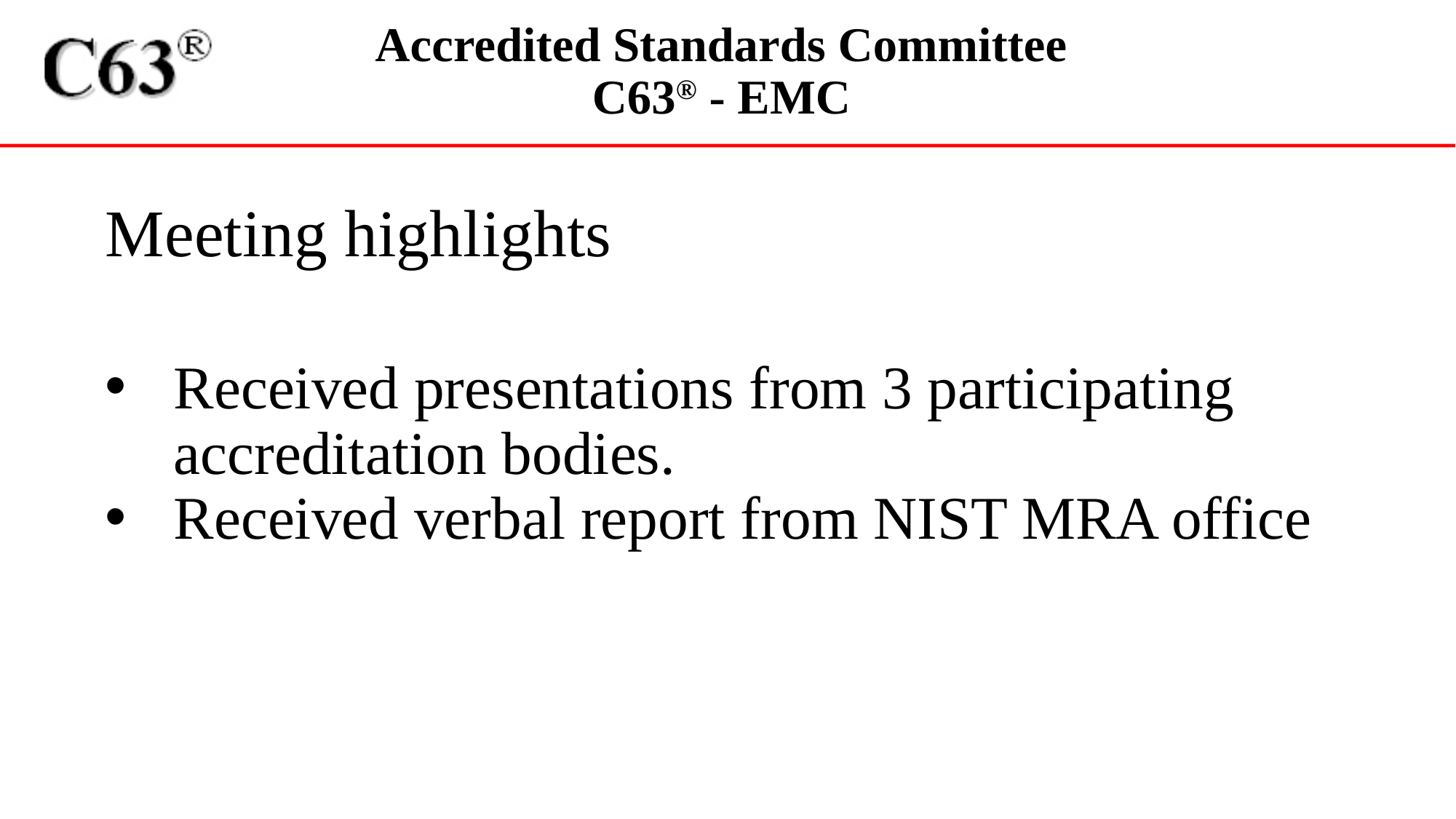

Meeting highlights
Received presentations from 3 participating accreditation bodies.
Received verbal report from NIST MRA office